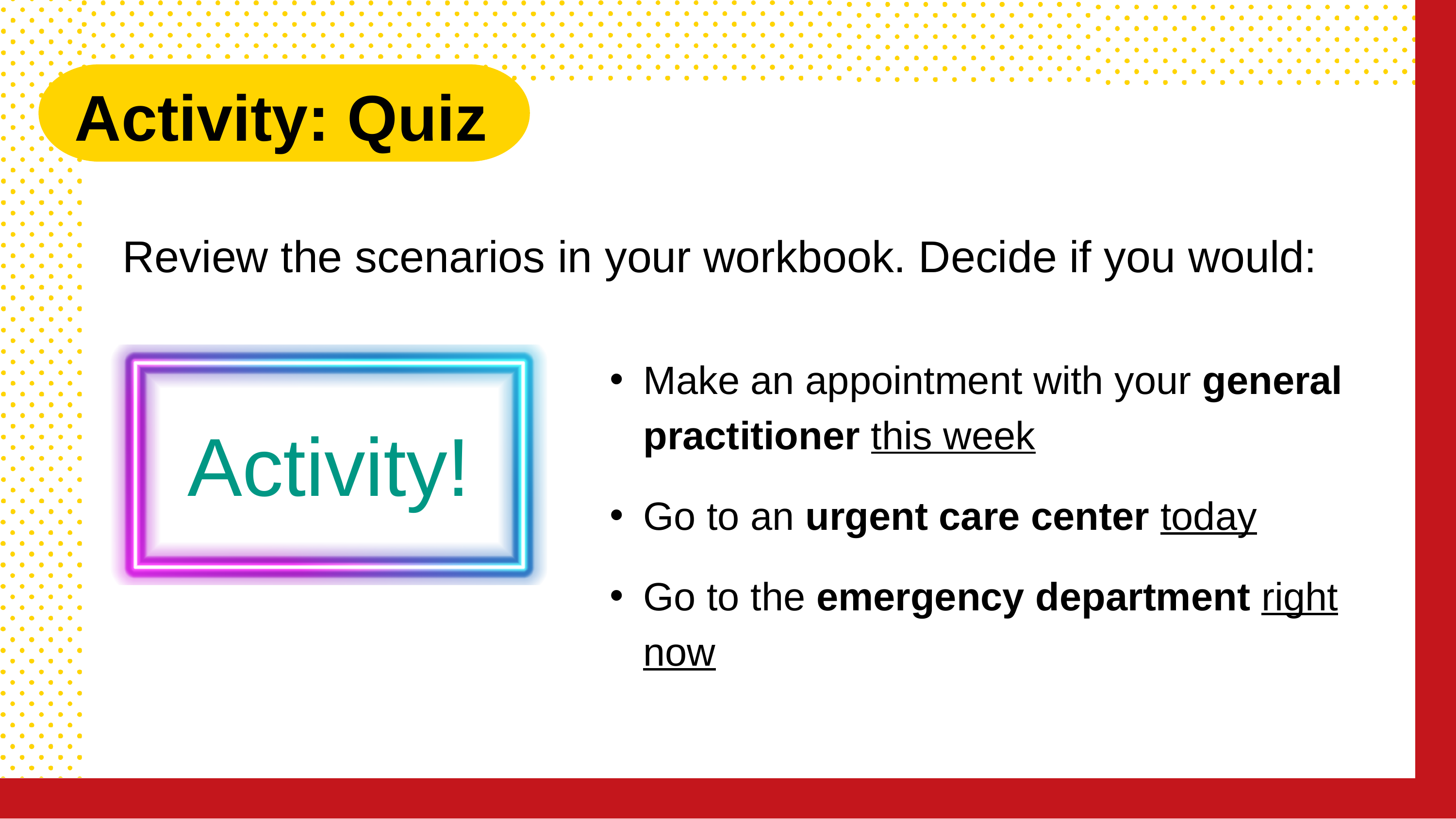

Activity: Quiz

Review the scenarios in your workbook. Decide if you would:

Activity!
Make an appointment with your general practitioner this week

Go to an urgent care center today

Go to the emergency department right now